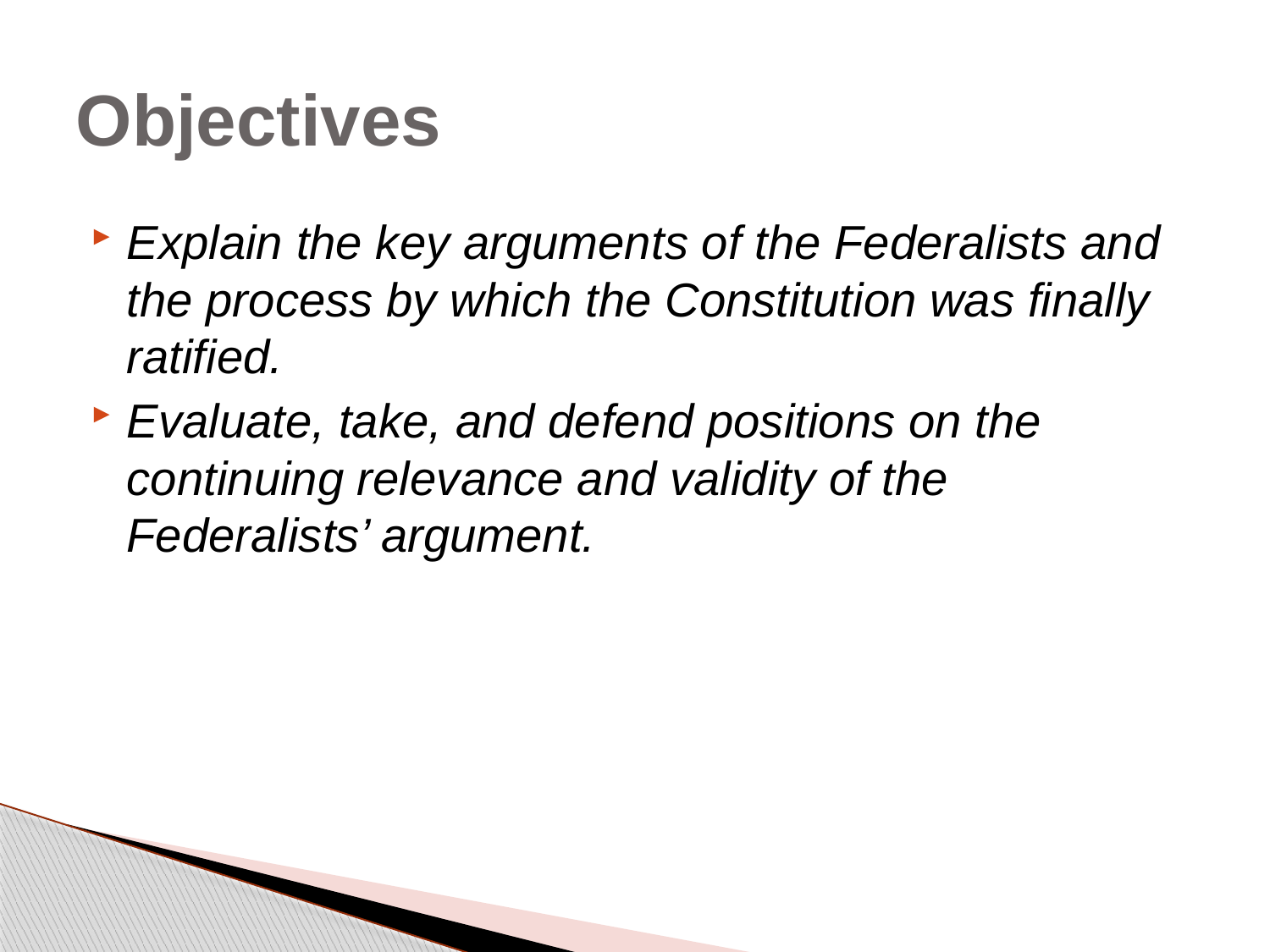

# Objectives
Explain the key arguments of the Federalists and the process by which the Constitution was finally ratified.
Evaluate, take, and defend positions on the continuing relevance and validity of the Federalists’ argument.